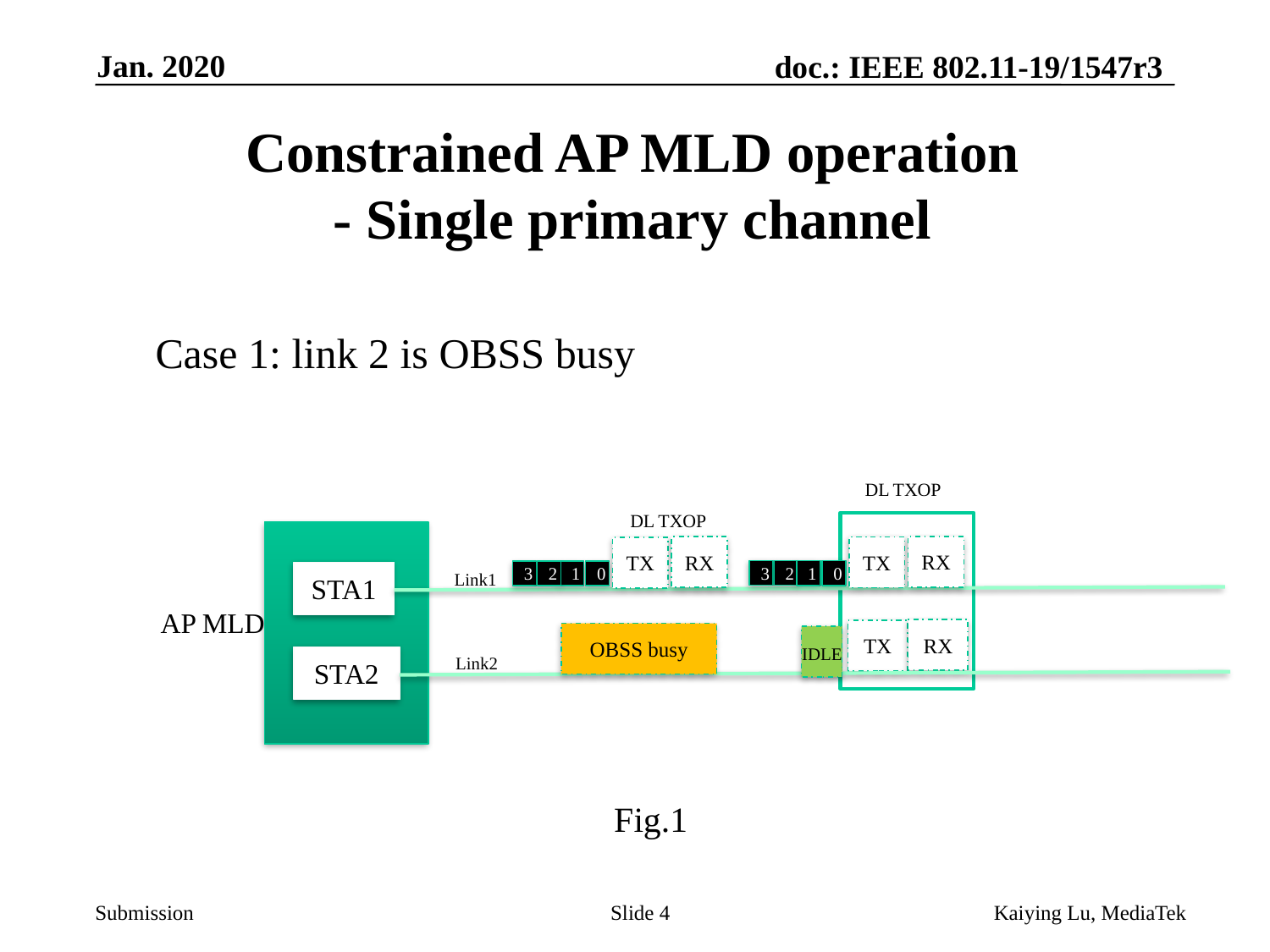

Jan. 2020
# Constrained AP MLD operation - Single primary channel
Case 1: link 2 is OBSS busy
DL TXOP
DL TXOP

RX
RX
TX
TX
3
2
1
0
3
2
1
0
Link1
STA1
AP MLD
RX
TX
OBSS busy

IDLE
Link2
STA2
Fig.1
Slide 4
Kaiying Lu, MediaTek